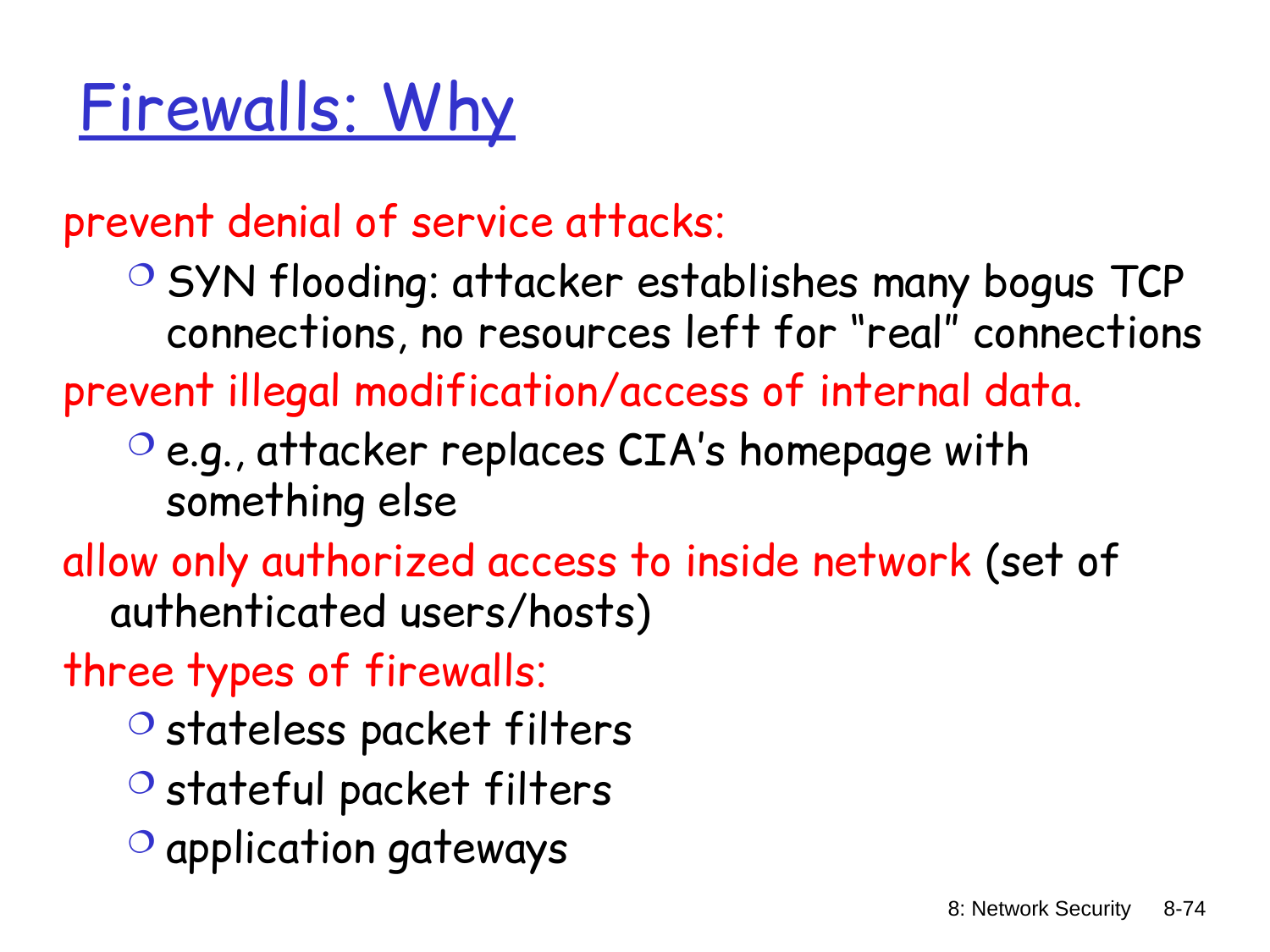

# Firewalls: Why
prevent denial of service attacks:
SYN flooding: attacker establishes many bogus TCP connections, no resources left for “real” connections
prevent illegal modification/access of internal data.
e.g., attacker replaces CIA’s homepage with something else
allow only authorized access to inside network (set of authenticated users/hosts)
three types of firewalls:
stateless packet filters
stateful packet filters
application gateways
8: Network Security
8-74